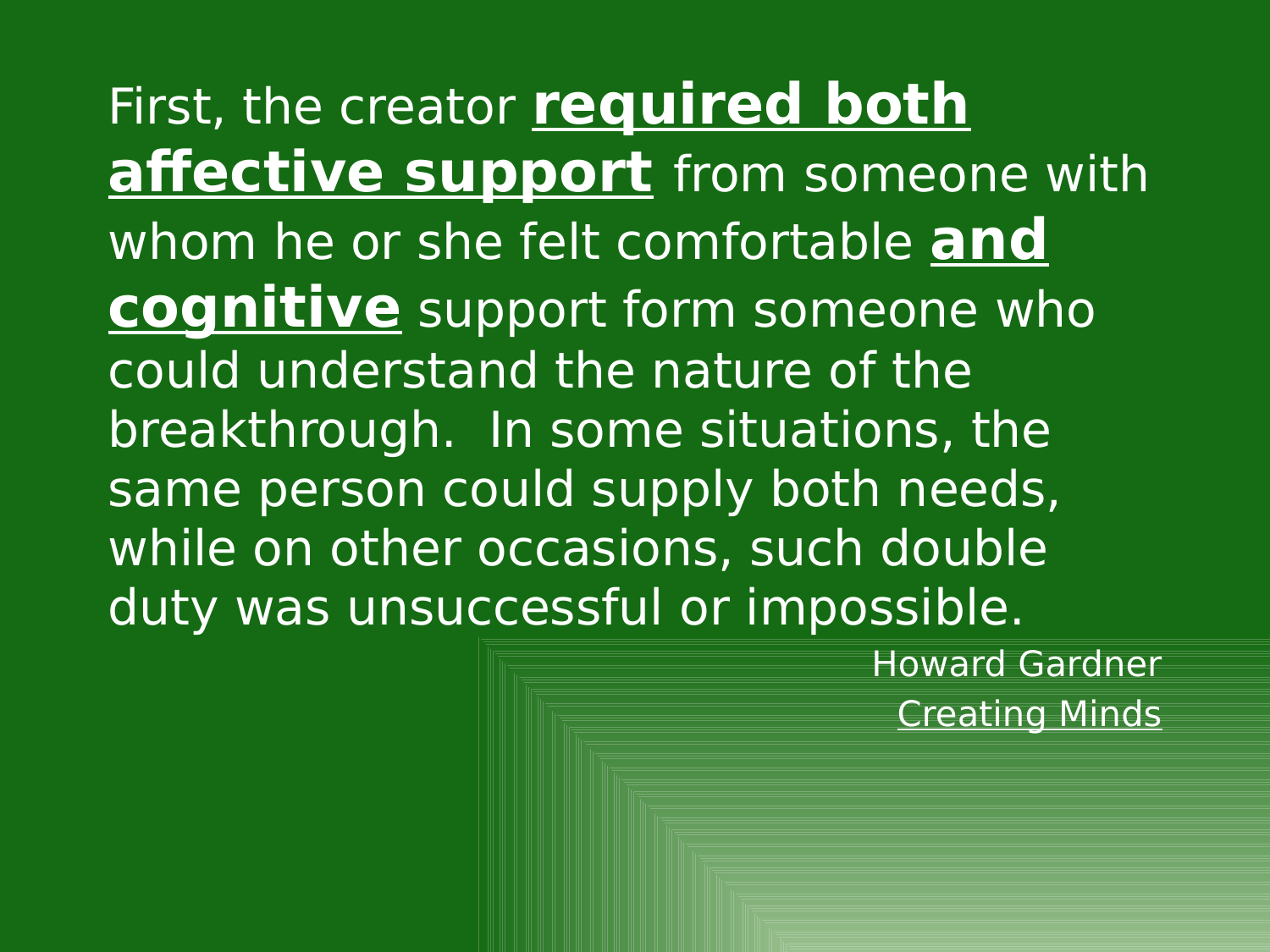

First, the creator required both affective support from someone with whom he or she felt comfortable and cognitive support form someone who could understand the nature of the breakthrough.  In some situations, the same person could supply both needs, while on other occasions, such double duty was unsuccessful or impossible.
Howard Gardner
Creating Minds